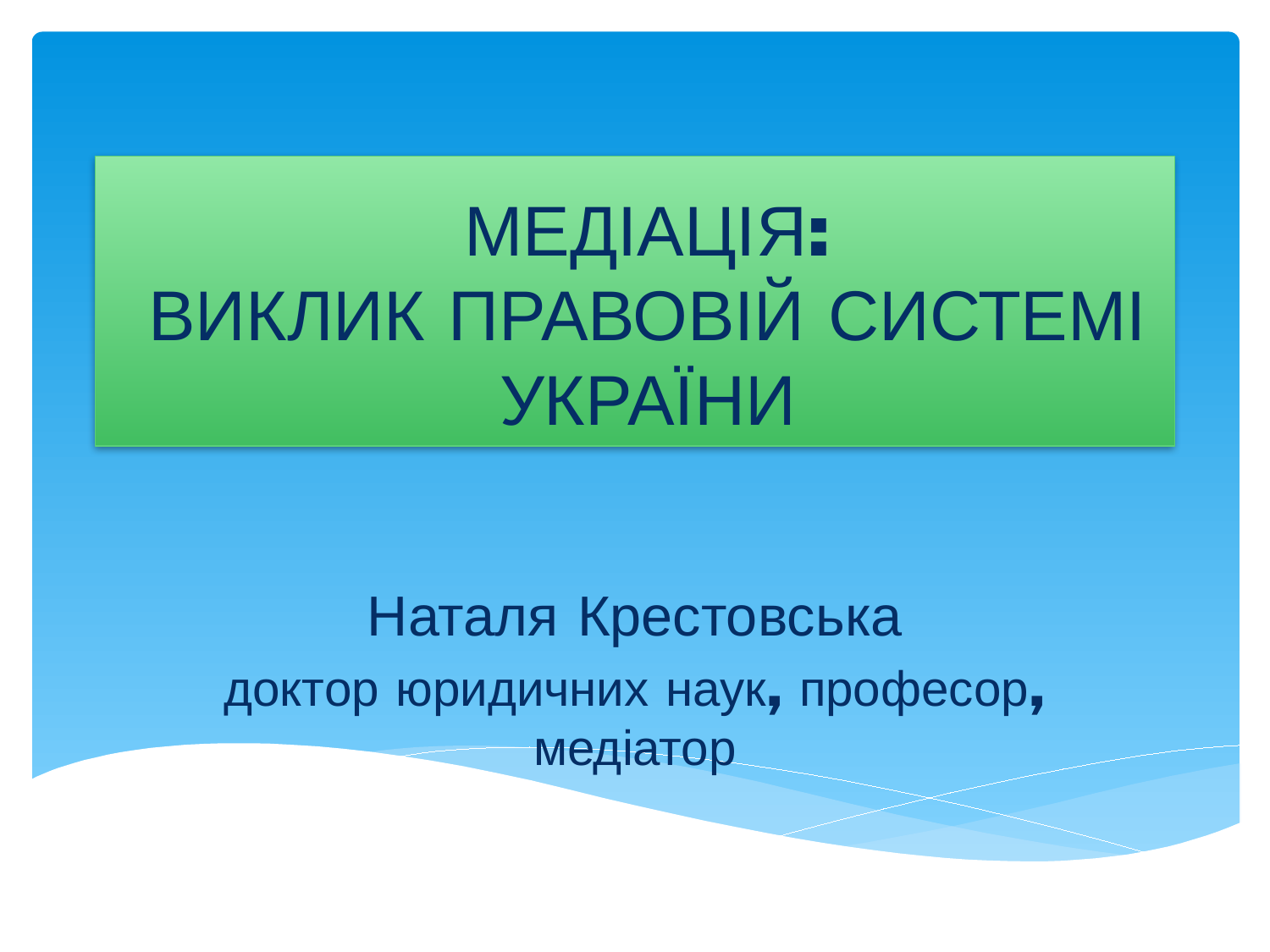

# МЕДІАЦІЯ: ВИКЛИК ПРАВОВІЙ СИСТЕМІ УКРАЇНИ

Наталя Крестовська
доктор юридичних наук, професор, медіатор